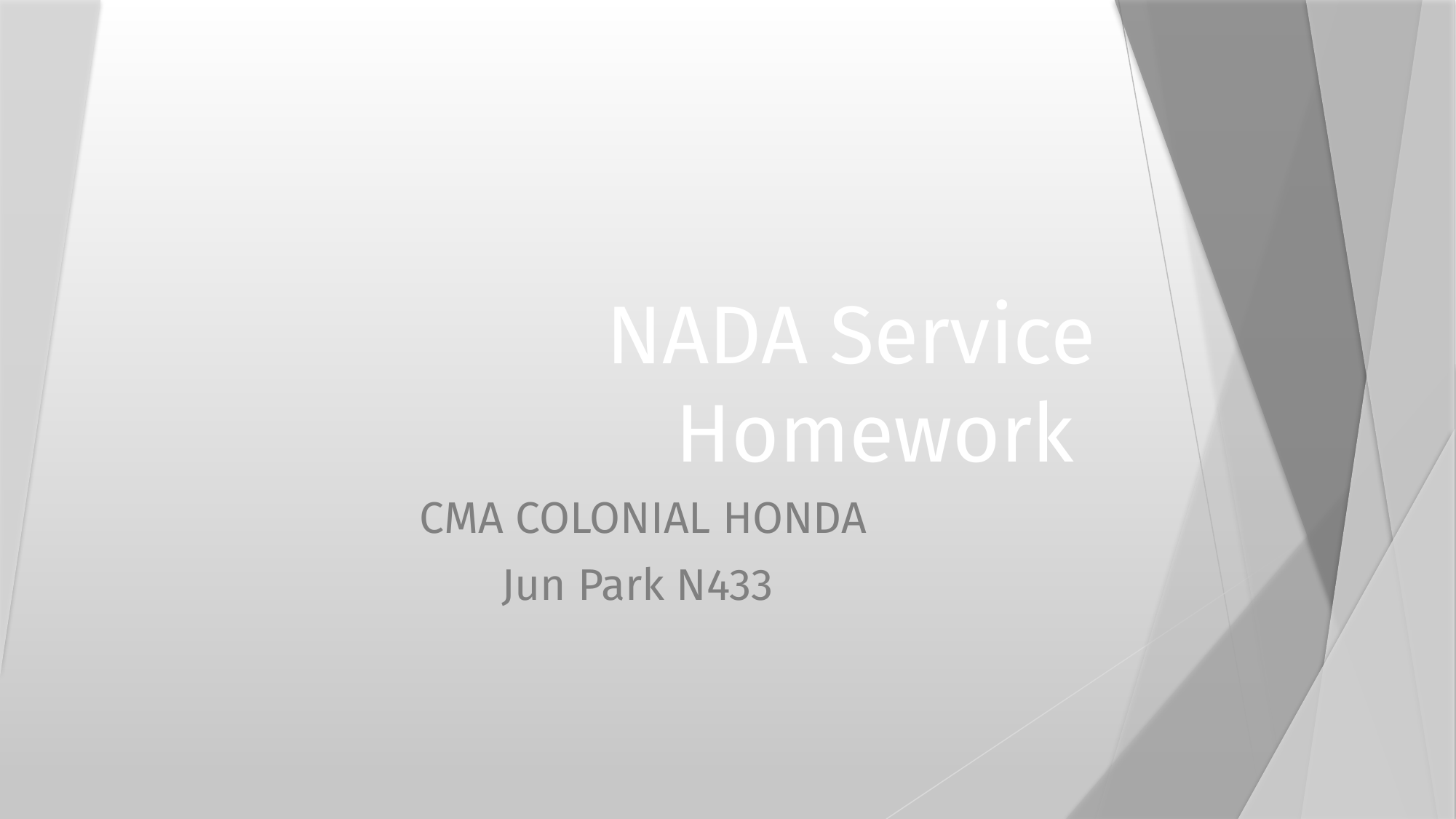

# NADA Service Homework
CMA COLONIAL HONDA
Jun Park N433